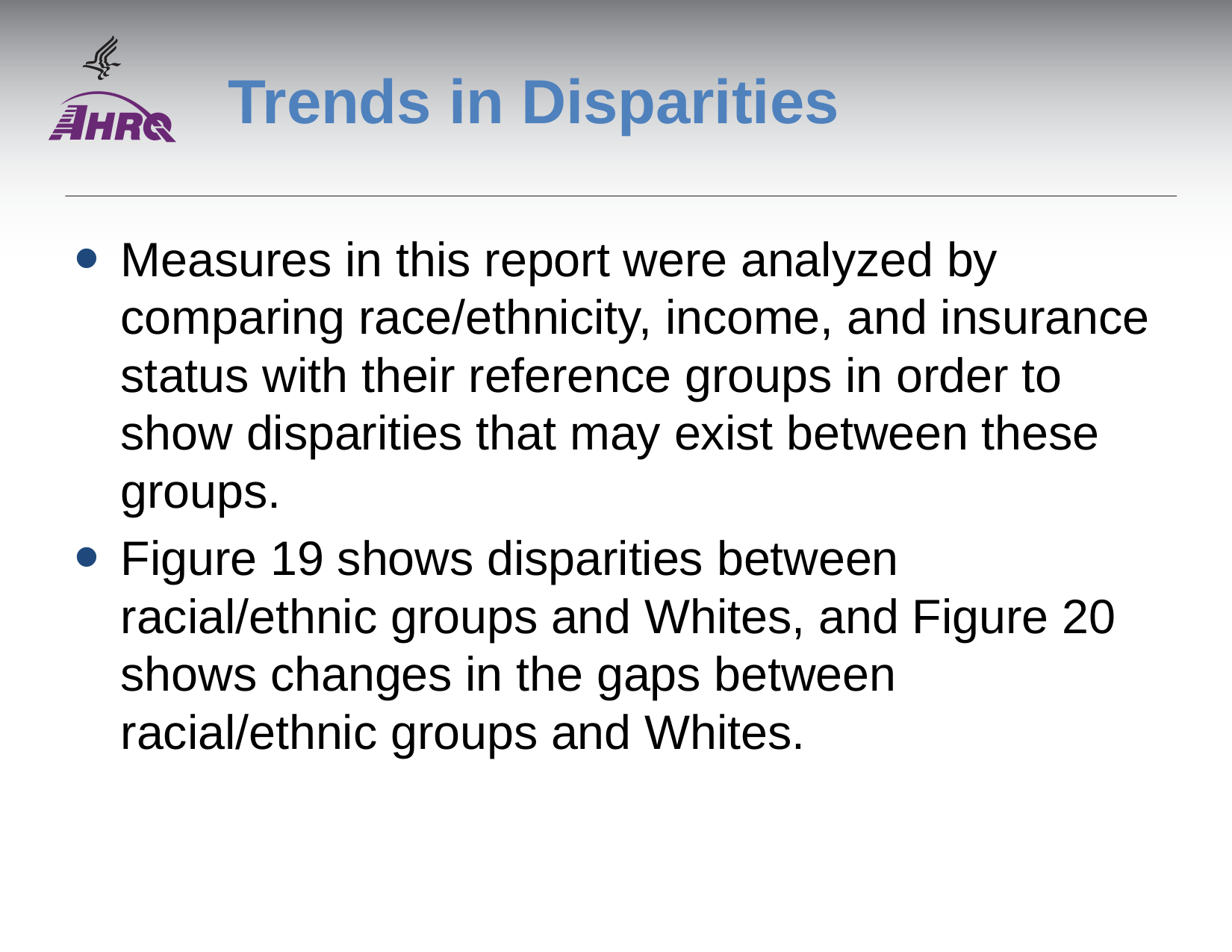

# Trends in Disparities
Measures in this report were analyzed by comparing race/ethnicity, income, and insurance status with their reference groups in order to show disparities that may exist between these groups.
Figure 19 shows disparities between racial/ethnic groups and Whites, and Figure 20 shows changes in the gaps between racial/ethnic groups and Whites.